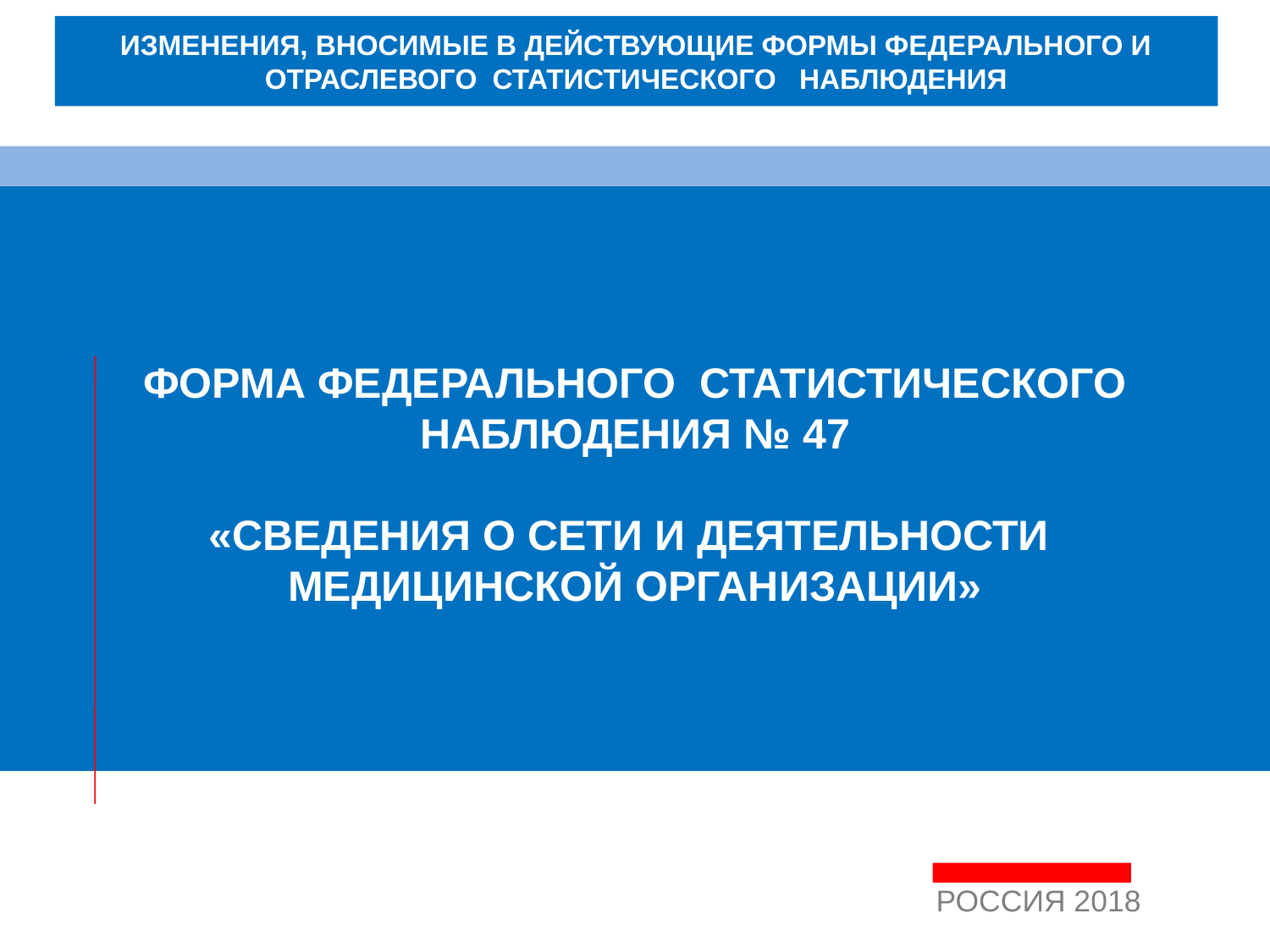

ИЗМЕНЕНИЯ, ВНОСИМЫЕ В ДЕЙСТВУЮЩИЕ ФОРМЫ ФЕДЕРАЛЬНОГО И ОТРАСЛЕВОГО  СТАТИСТИЧЕСКОГО   НАБЛЮДЕНИЯ

ФОРМА ФЕДЕРАЛЬНОГО  СТАТИСТИЧЕСКОГО НАБЛЮДЕНИЯ № 47

«СВЕДЕНИЯ О СЕТИ И ДЕЯТЕЛЬНОСТИ
МЕДИЦИНСКОЙ ОРГАНИЗАЦИИ»

РОССИЯ 2018